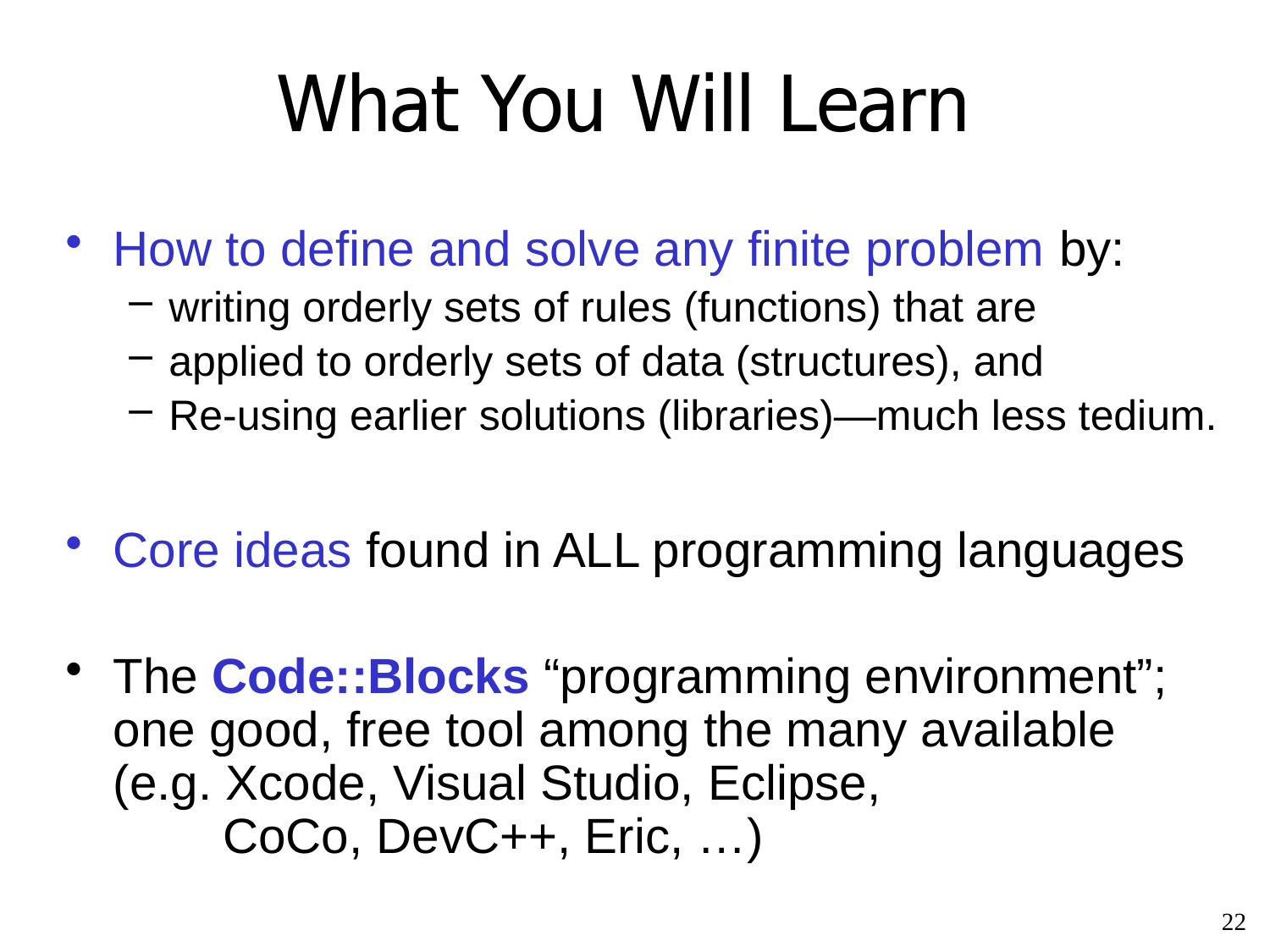

# What You Will Learn

How to define and solve any finite problem by:
writing orderly sets of rules (functions) that are
applied to orderly sets of data (structures), and
Re-using earlier solutions (libraries)—much less tedium.

Core ideas found in ALL programming languages

The Code::Blocks “programming environment”;
one good, free tool among the many available
(e.g. Xcode, Visual Studio, Eclipse,
        CoCo, DevC++, Eric, …)
22